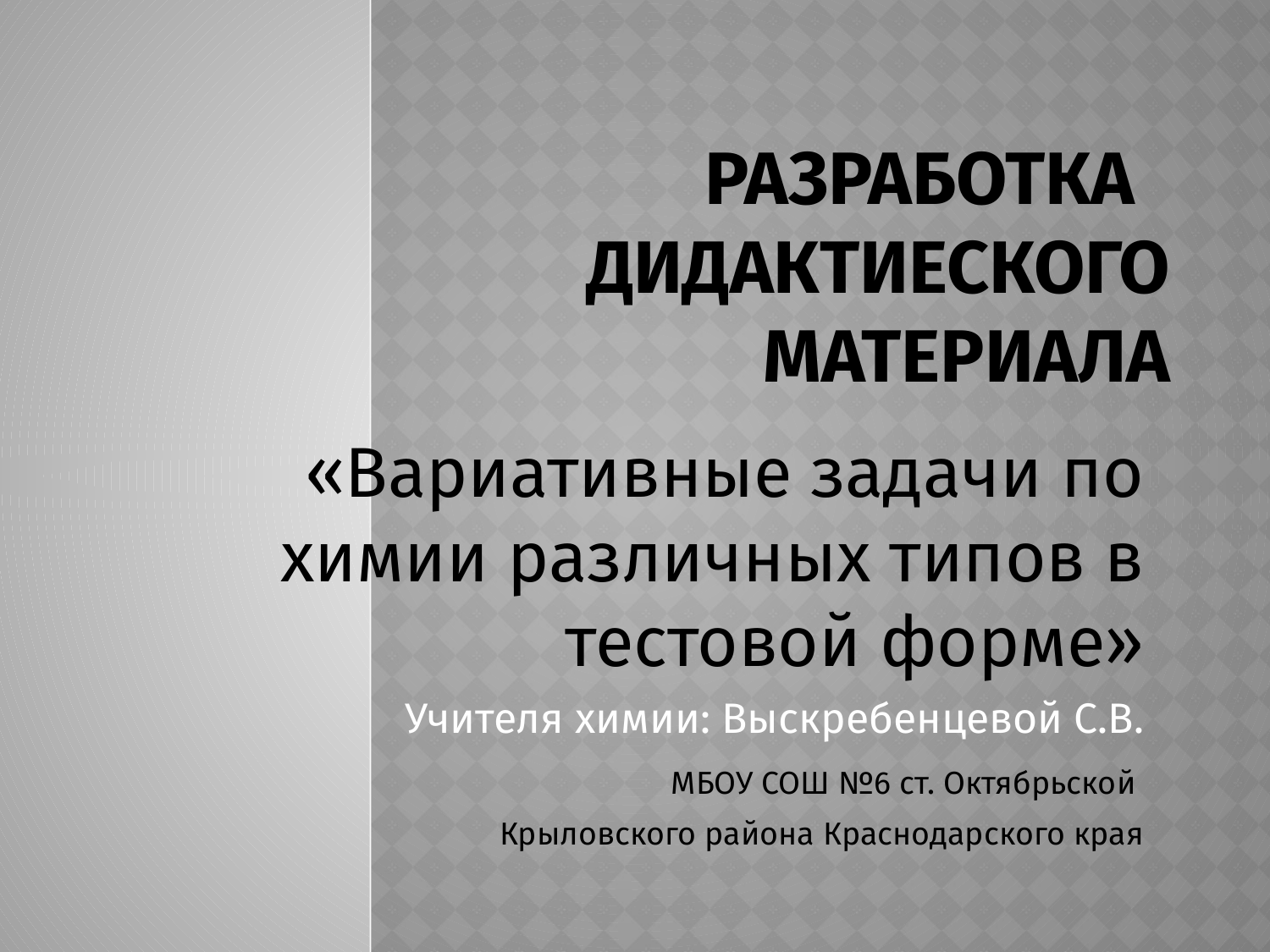

# РАЗРАБОТКА   ДИДАКТИЕСКОГО МАТЕРИАЛА
«Вариативные задачи по химии различных типов в тестовой форме»
Учителя химии: Выскребенцевой С.В.
 МБОУ СОШ №6 ст. Октябрьской
Крыловского района Краснодарского края